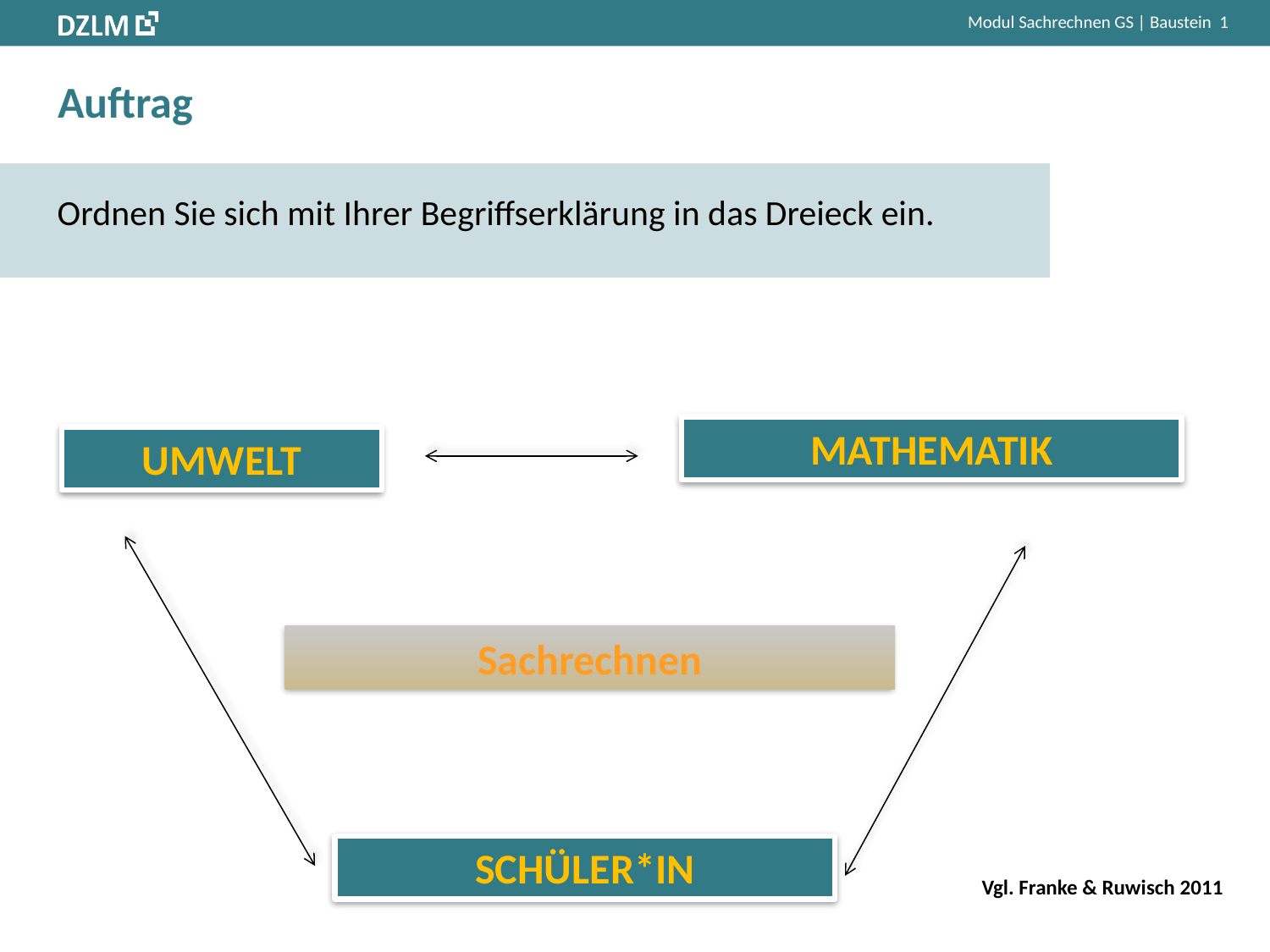

Auftrag

Ordnen Sie sich mit Ihrer Begriffserklärung in das Dreieck ein.
Mathematik
Umwelt
Sachrechnen
Schüler*in
# Vgl. Franke & Ruwisch 2011